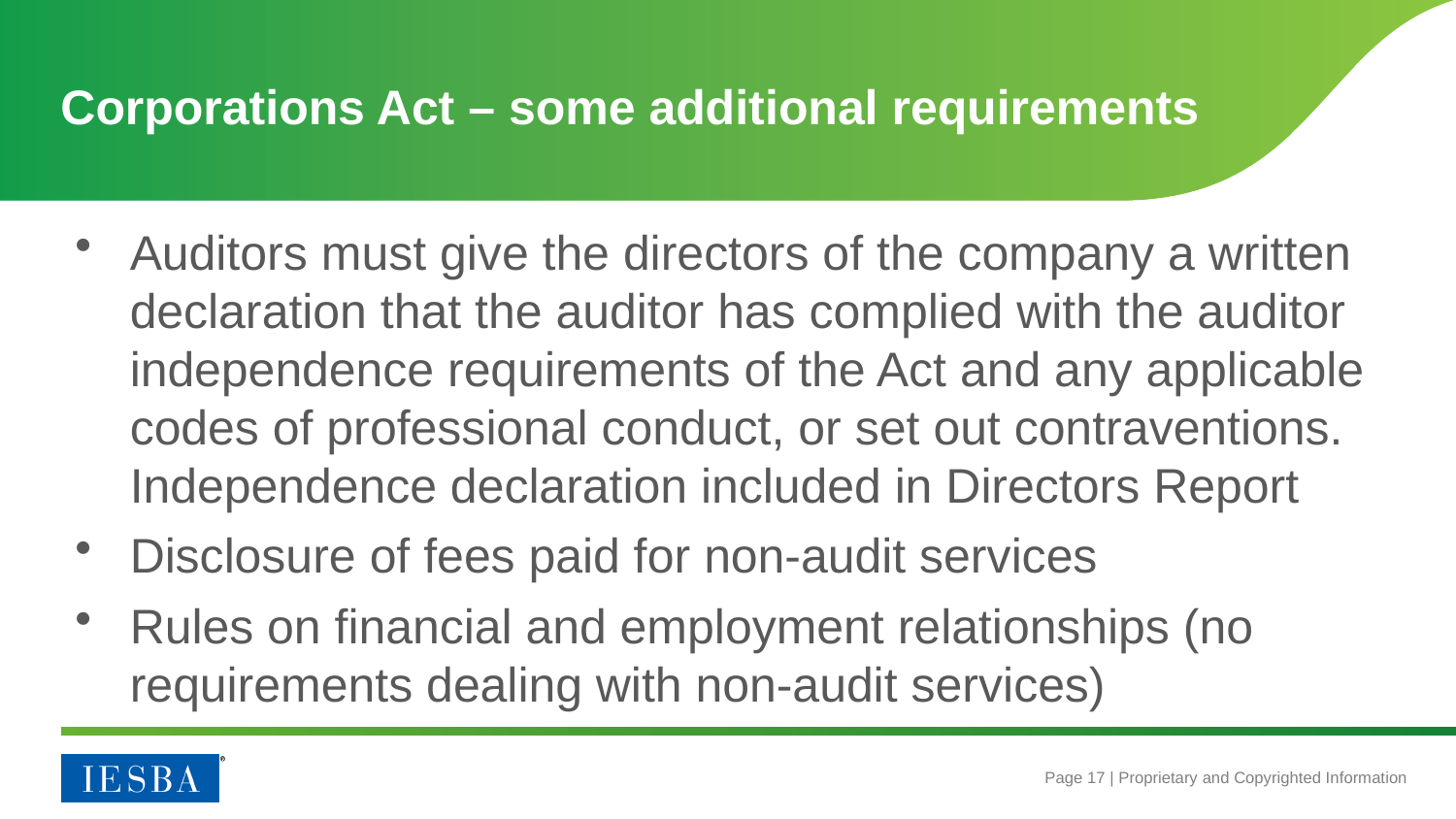

# Corporations Act – some additional requirements
Auditors must give the directors of the company a written declaration that the auditor has complied with the auditor independence requirements of the Act and any applicable codes of professional conduct, or set out contraventions. Independence declaration included in Directors Report
Disclosure of fees paid for non-audit services
Rules on financial and employment relationships (no requirements dealing with non-audit services)